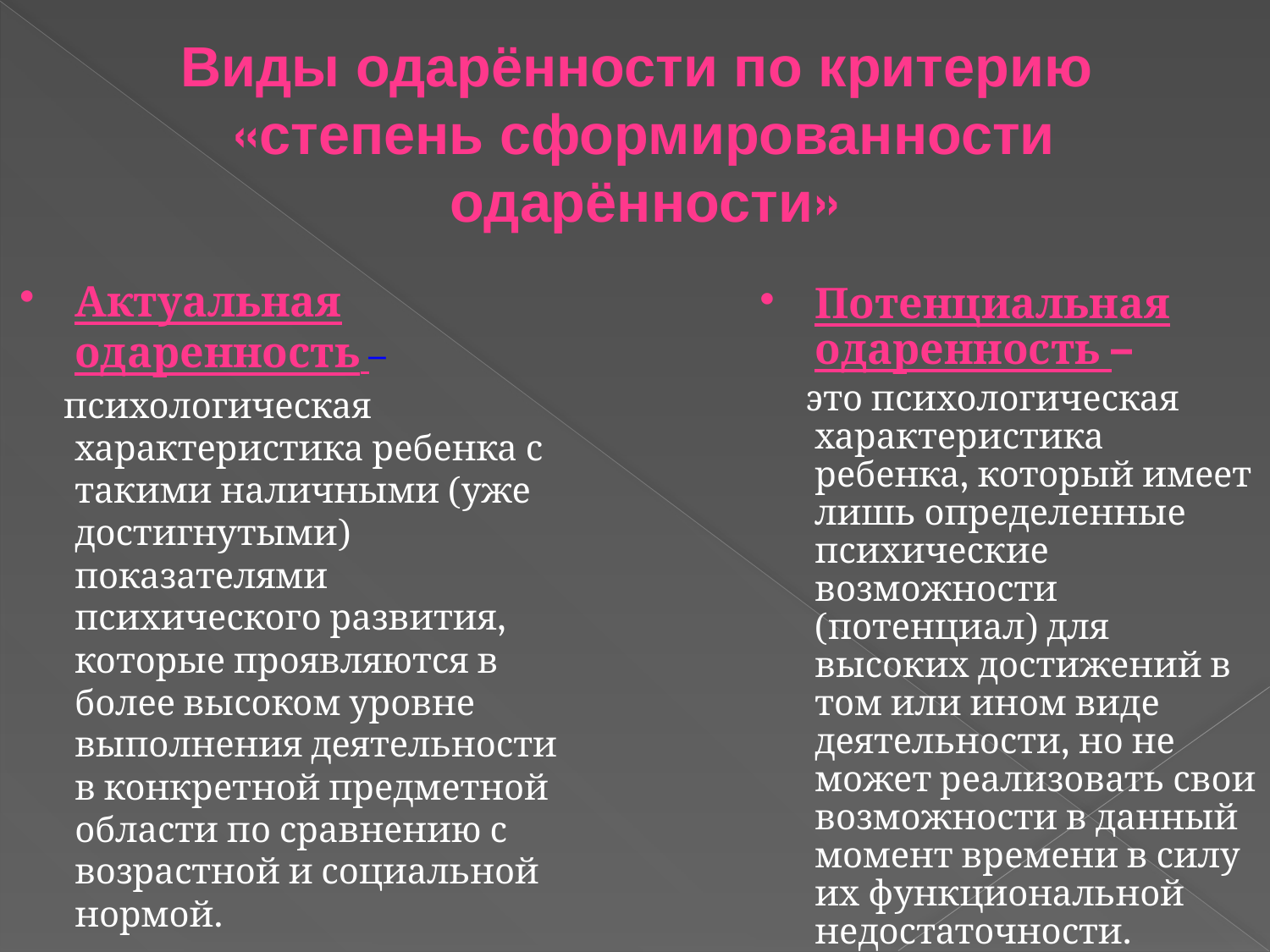

Виды одарённости по критерию
«степень сформированности одарённости»
Актуальная одаренность –
     психологическая характеристика ребенка с такими наличными (уже достигнутыми) показателями психического развития, которые проявляются в более высоком уровне выполнения деятельности в конкретной предметной области по сравнению с возрастной и социальной нормой.
Потенциальная одаренность –
     это психологическая характеристика ребенка, который имеет лишь определенные психические возможности (потенциал) для высоких достижений в том или ином виде деятельности, но не может реализовать свои возможности в данный момент времени в силу их функциональной недостаточности.